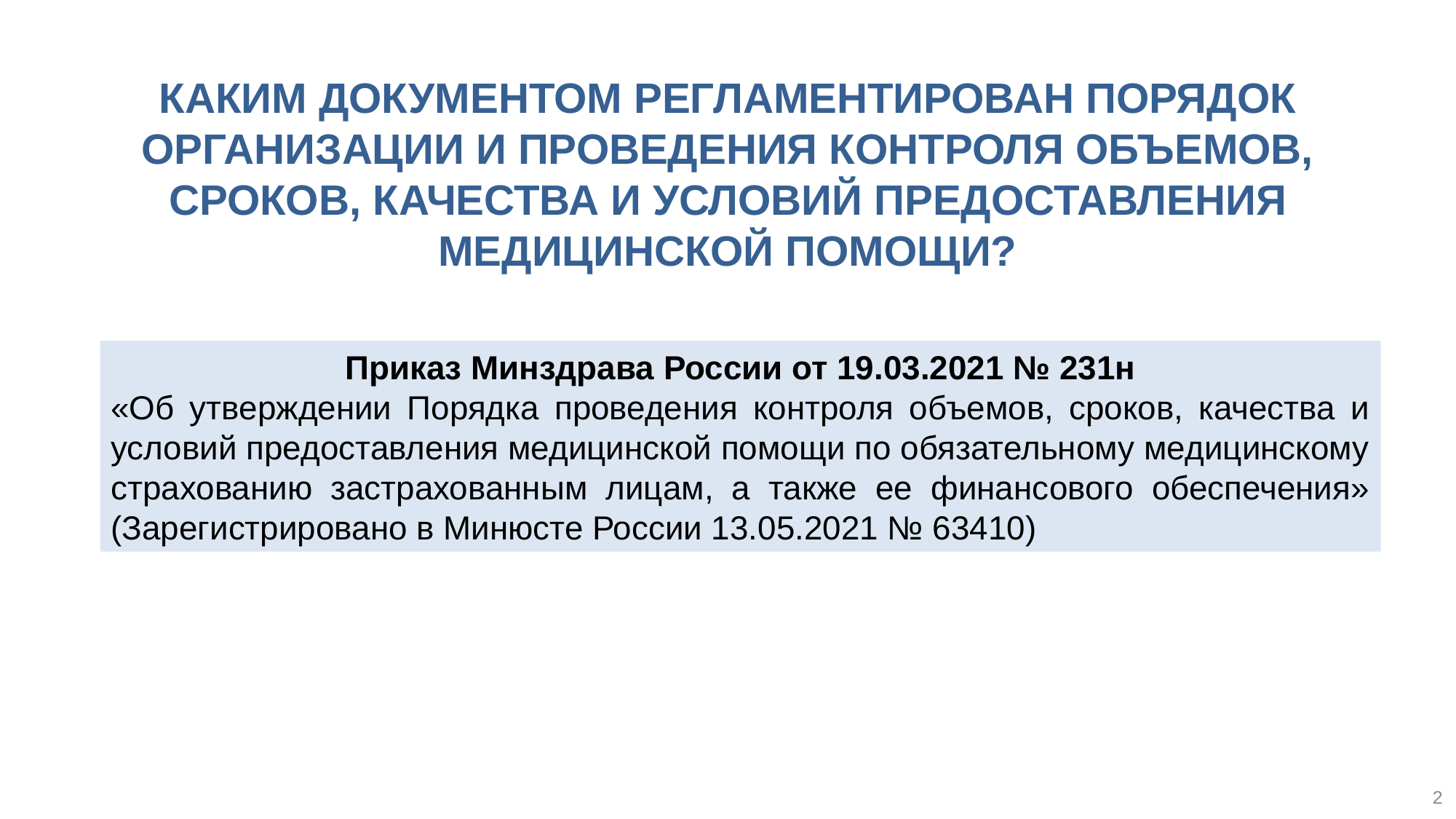

Каким документом регламентирован порядок организации и проведения контроля объемов, сроков, качества и условий предоставления медицинской помощи?
Приказ Минздрава России от 19.03.2021 № 231н
«Об утверждении Порядка проведения контроля объемов, сроков, качества и условий предоставления медицинской помощи по обязательному медицинскому страхованию застрахованным лицам, а также ее финансового обеспечения» (Зарегистрировано в Минюсте России 13.05.2021 № 63410)
2